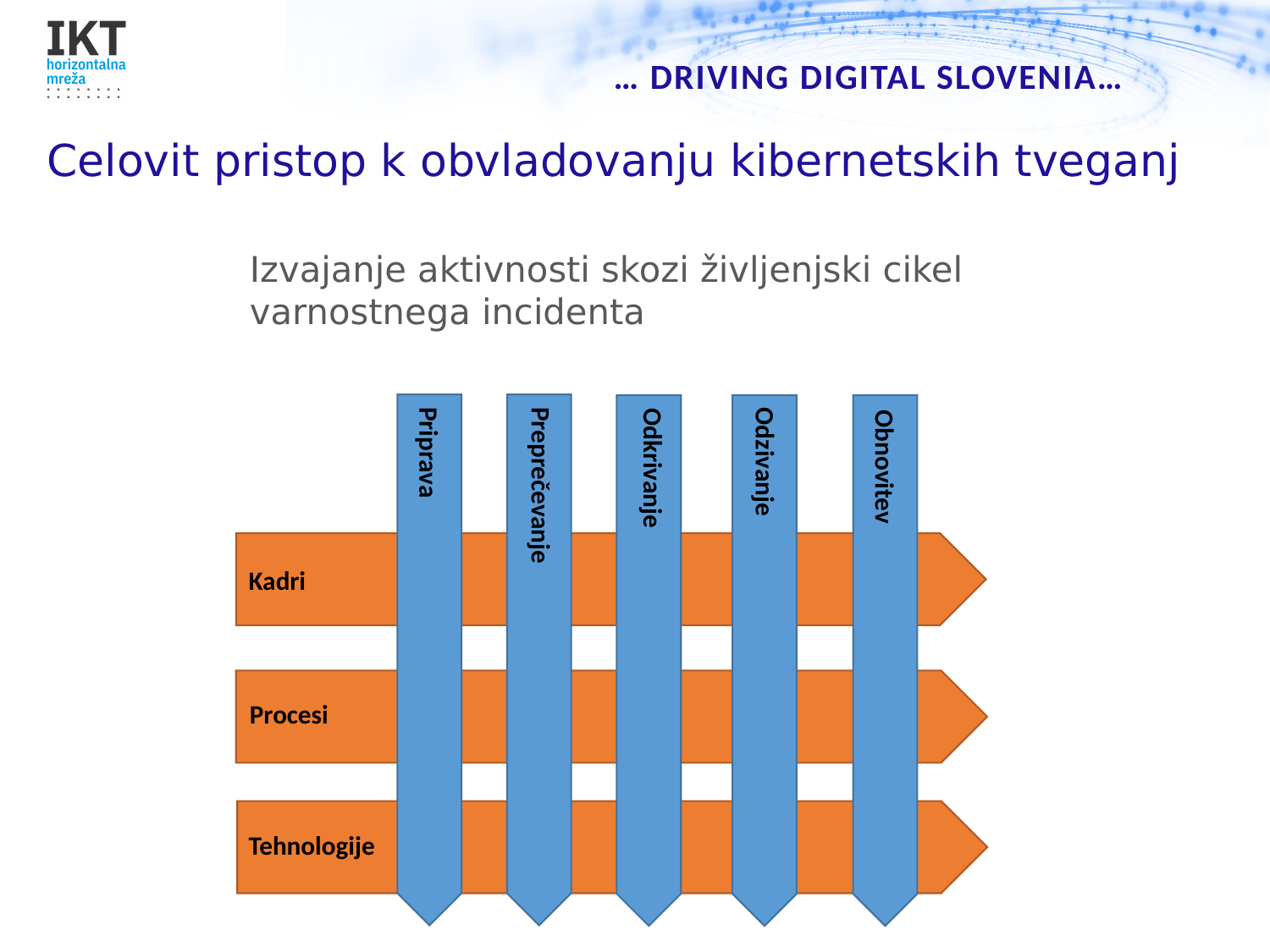

# Celovit pristop k obvladovanju kibernetskih tveganj
Izvajanje aktivnosti skozi življenjski cikel varnostnega incidenta
Priprava
Odzivanje
Obnovitev
Odkrivanje
Preprečevanje

Kadri

Procesi

Tehnologije